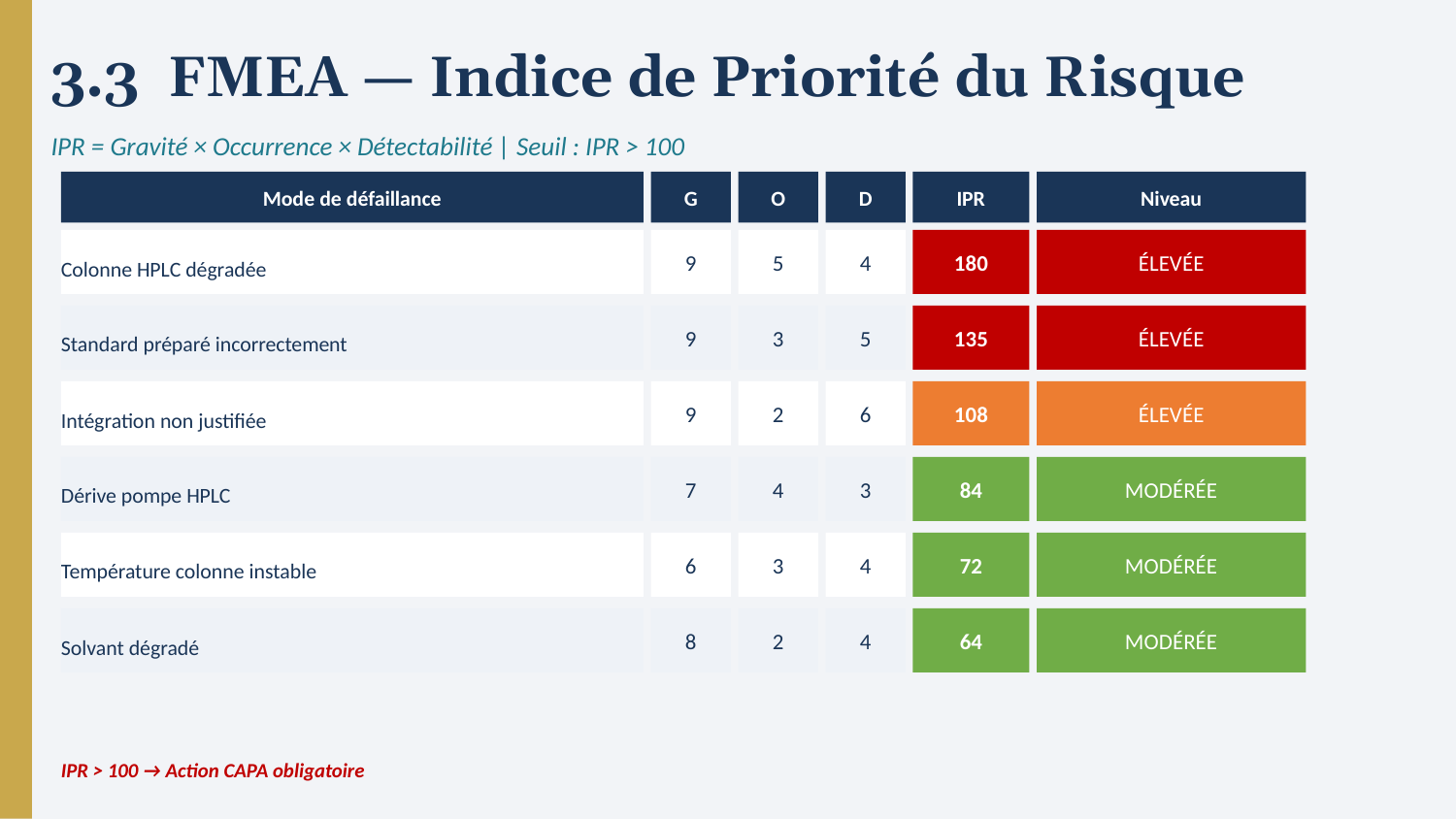

3.3  FMEA — Indice de Priorité du Risque
IPR = Gravité × Occurrence × Détectabilité | Seuil : IPR > 100

Mode de défaillance

G

O

D

IPR

Niveau

Colonne HPLC dégradée

9

5

4

180

ÉLEVÉE

Standard préparé incorrectement

9

3

5

135

ÉLEVÉE

Intégration non justifiée

9

2

6

108

ÉLEVÉE

Dérive pompe HPLC

7

4

3

84

MODÉRÉE

Température colonne instable

6

3

4

72

MODÉRÉE

Solvant dégradé

8

2

4

64

MODÉRÉE
IPR > 100 → Action CAPA obligatoire